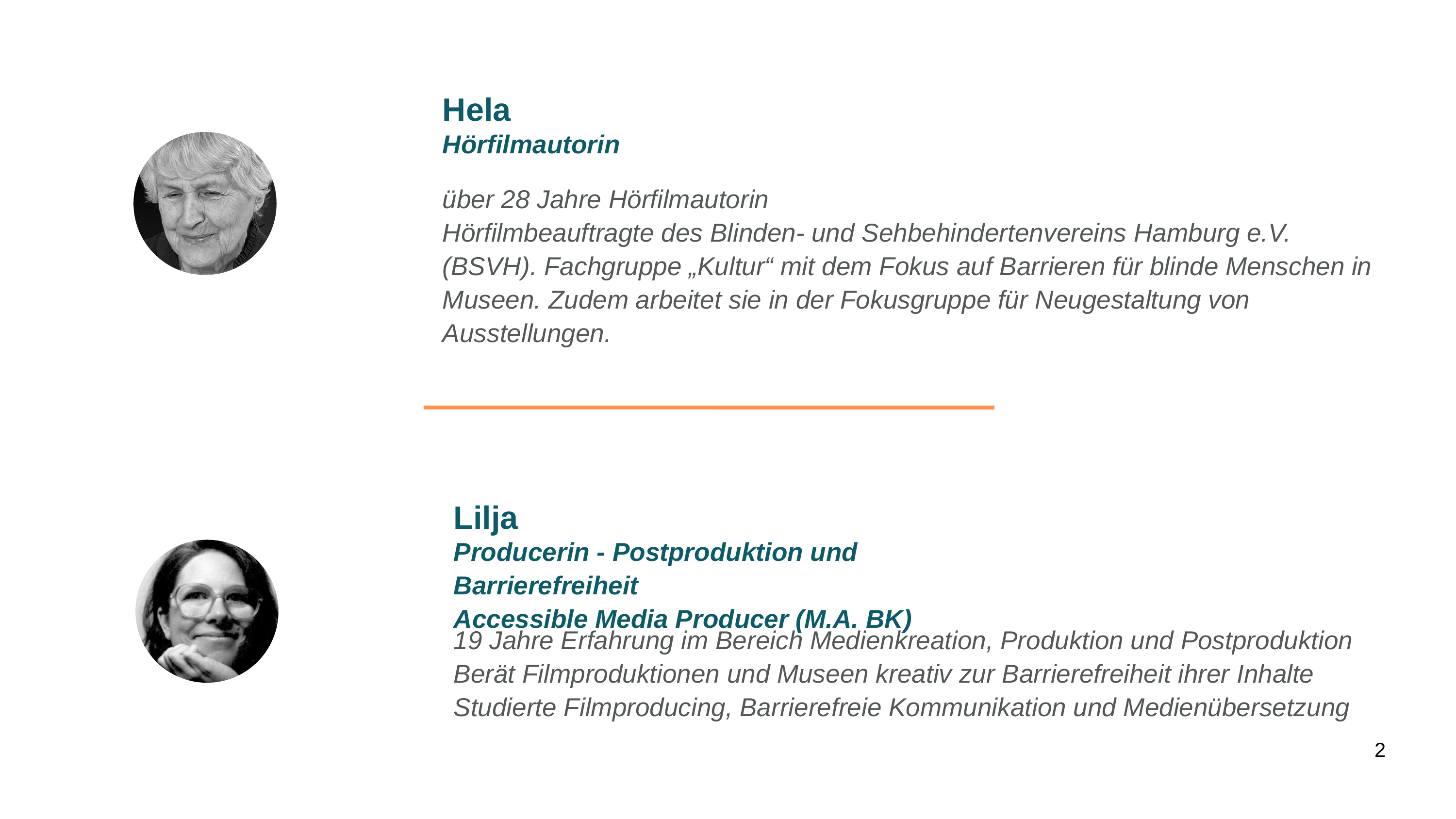

Hela

Hörfilmautorin

über 28 Jahre Hörfilmautorin
Hörfilmbeauftragte des Blinden- und Sehbehindertenvereins Hamburg e.V. (BSVH). Fachgruppe „Kultur“ mit dem Fokus auf Barrieren für blinde Menschen in Museen. Zudem arbeitet sie in der Fokusgruppe für Neugestaltung von Ausstellungen.

Lilja

Producerin - Postproduktion und Barrierefreiheit
Accessible Media Producer (M.A. BK)

19 Jahre Erfahrung im Bereich Medienkreation, Produktion und Postproduktion
Berät Filmproduktionen und Museen kreativ zur Barrierefreiheit ihrer Inhalte
Studierte Filmproducing, Barrierefreie Kommunikation und Medienübersetzung
2